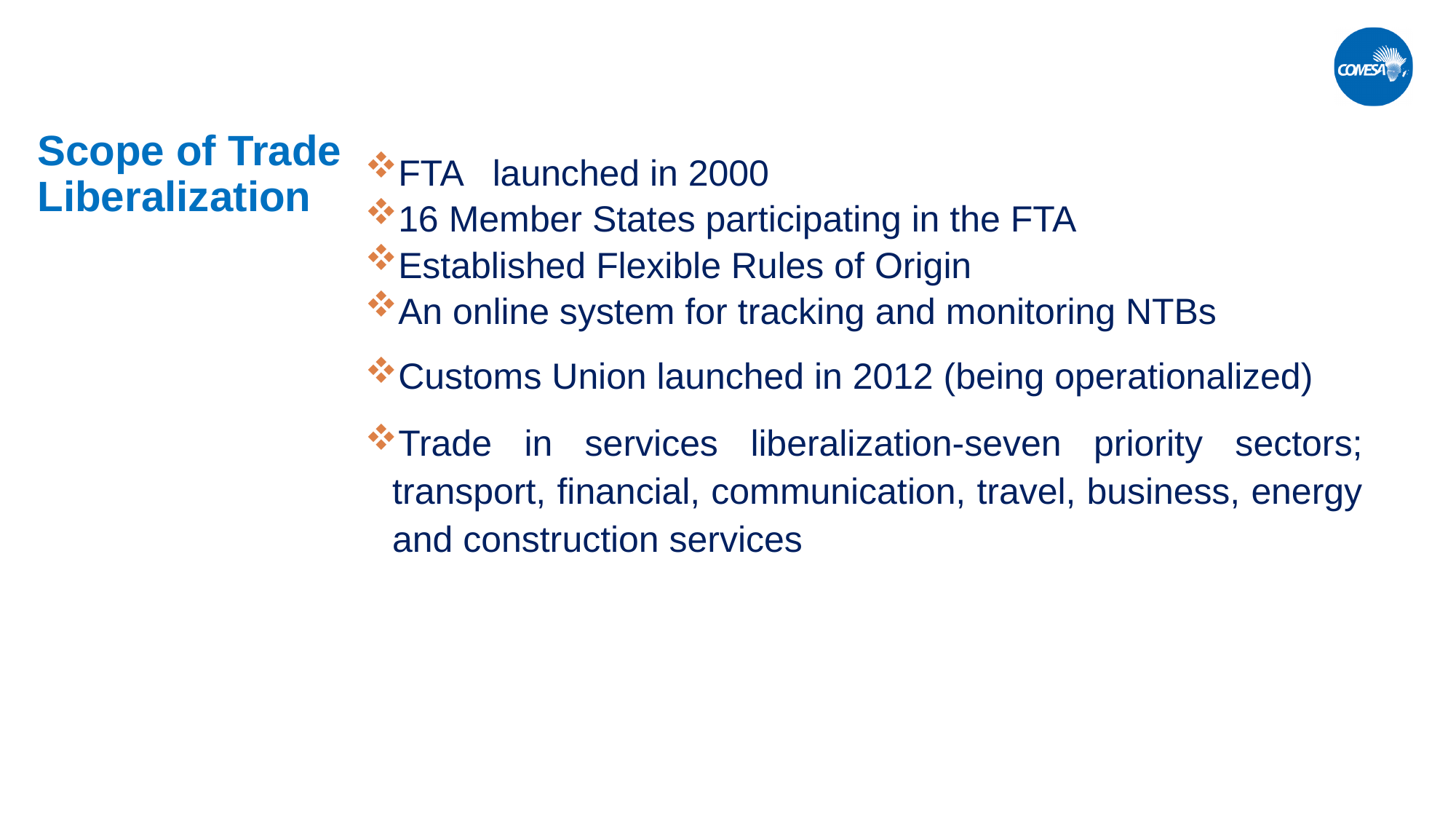

FTA   launched in 2000
16 Member States participating in the FTA
Established Flexible Rules of Origin
An online system for tracking and monitoring NTBs
Customs Union launched in 2012 (being operationalized)
Trade in services liberalization-seven priority sectors; transport, financial, communication, travel, business, energy and construction services

# Scope of Trade Liberalization
THE COMMON MARKET FOR EASTERN & SOUTHERN AFRICA
5